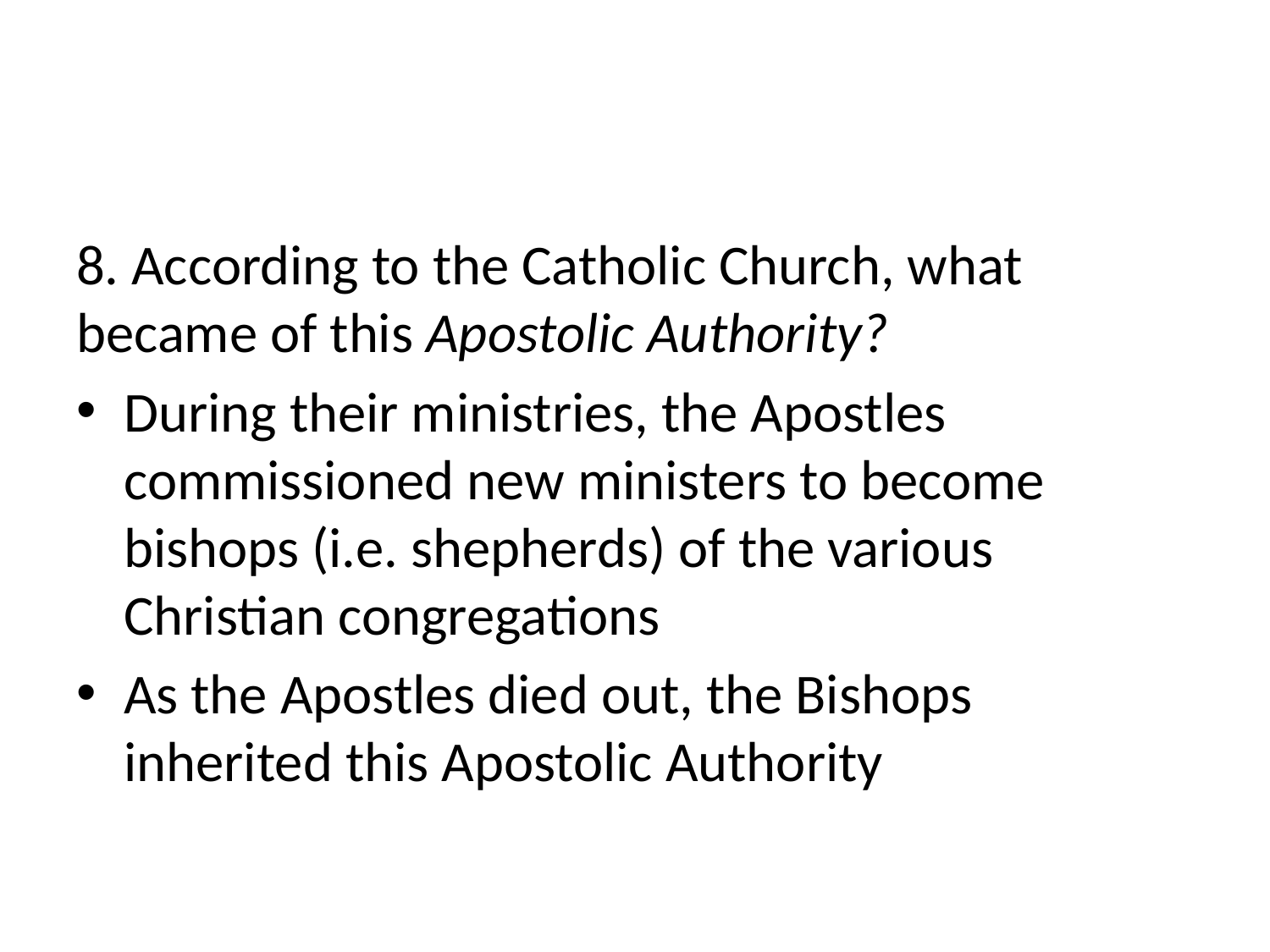

#
8. According to the Catholic Church, what became of this Apostolic Authority?
During their ministries, the Apostles commissioned new ministers to become bishops (i.e. shepherds) of the various Christian congregations
As the Apostles died out, the Bishops inherited this Apostolic Authority